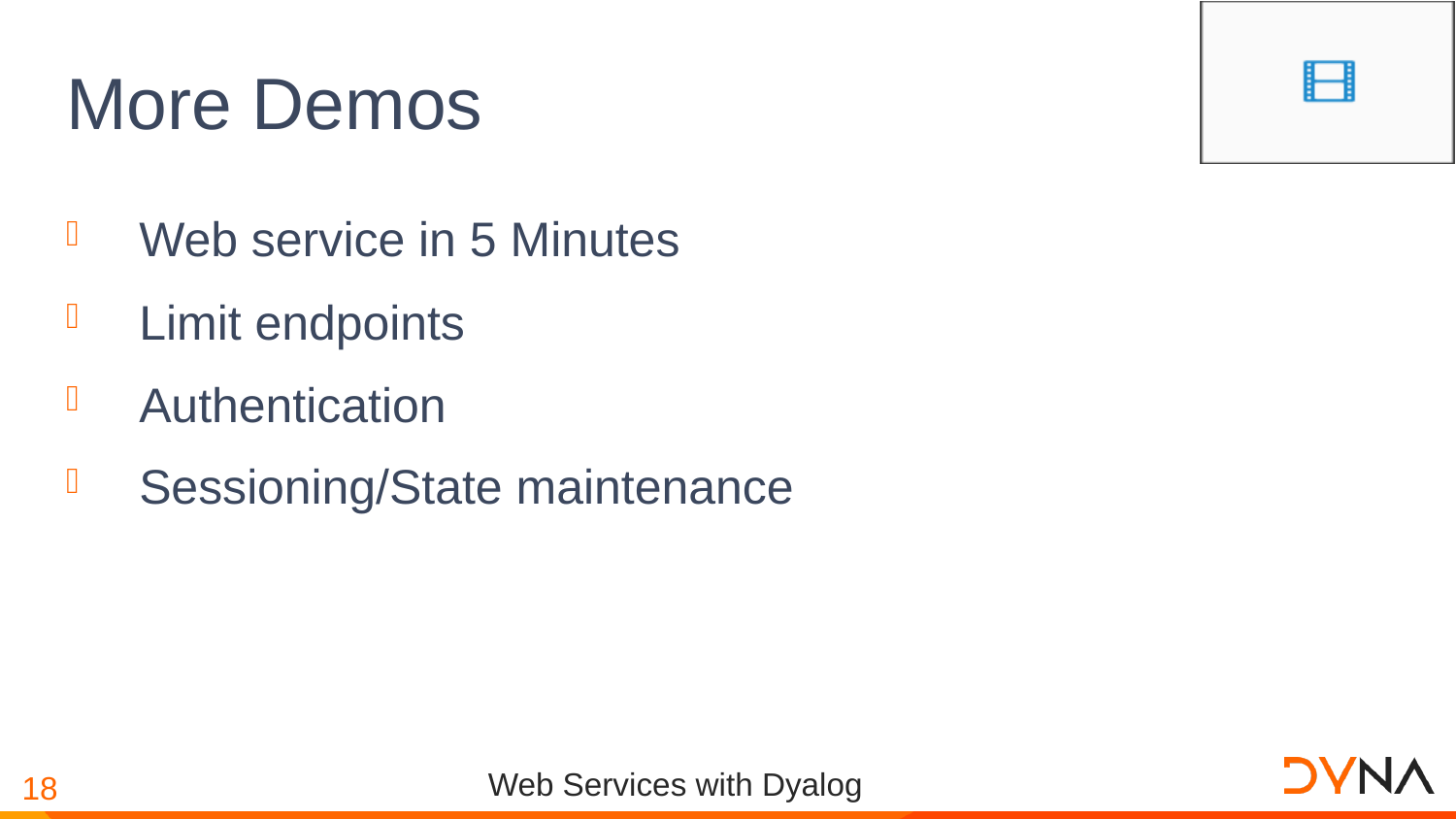

# More Demos
Web service in 5 Minutes
Limit endpoints
Authentication
Sessioning/State maintenance